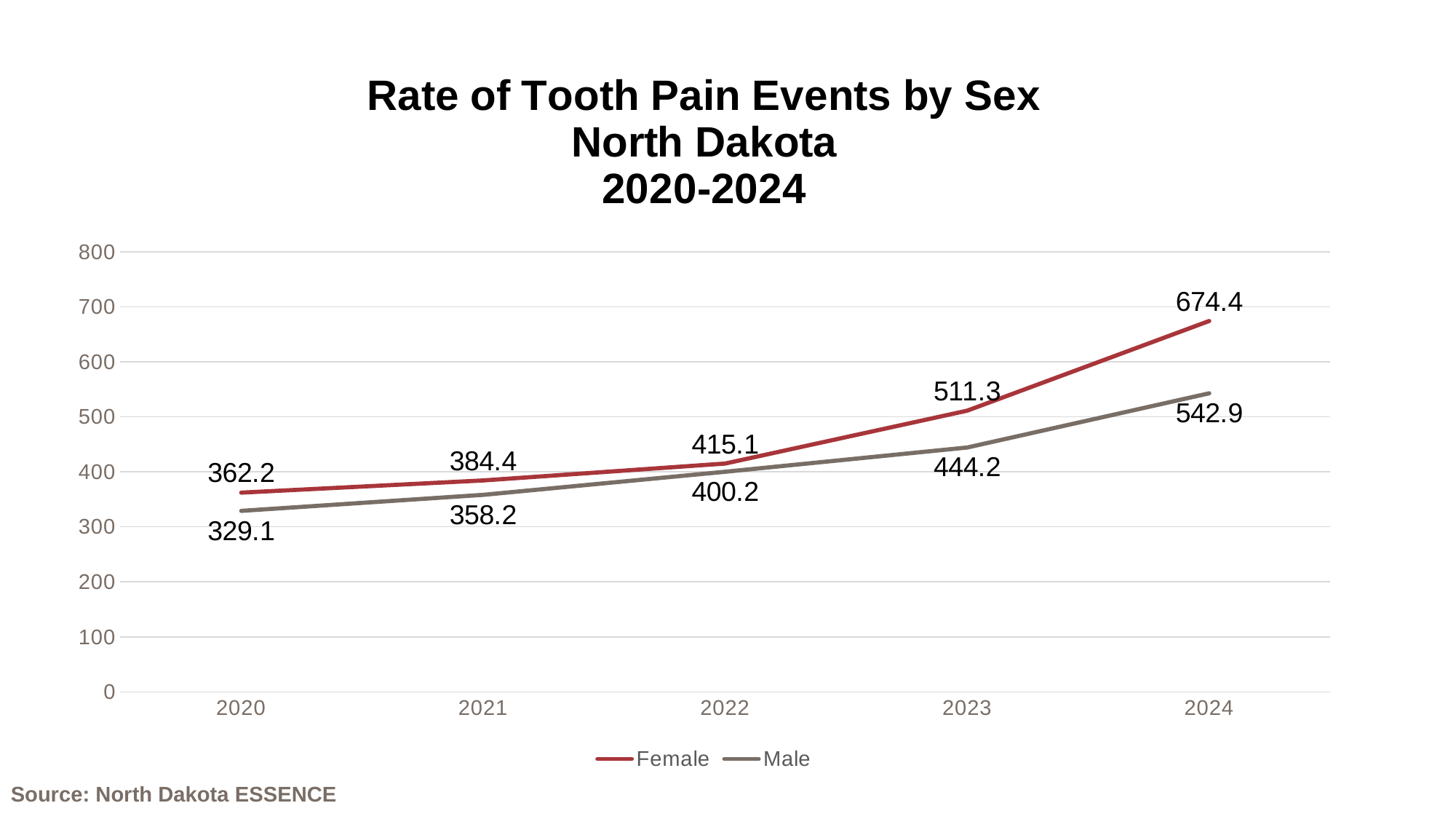

### Chart: Rate of Tooth Pain Events by Sex
North Dakota
2020-2024

| Category | Female | Male |
|---|---|---|
| 2020 | 362.15677292446986 | 329.0656692800115 |
| 2021 | 384.38588826970414 | 358.1583004625273 |
| 2022 | 415.06745177191686 | 400.15525422879966 |
| 2023 | 511.26277170697074 | 444.22062205919934 |
| 2024 | 674.3852790116786 | 542.888980705906 |
Source: North Dakota ESSENCE